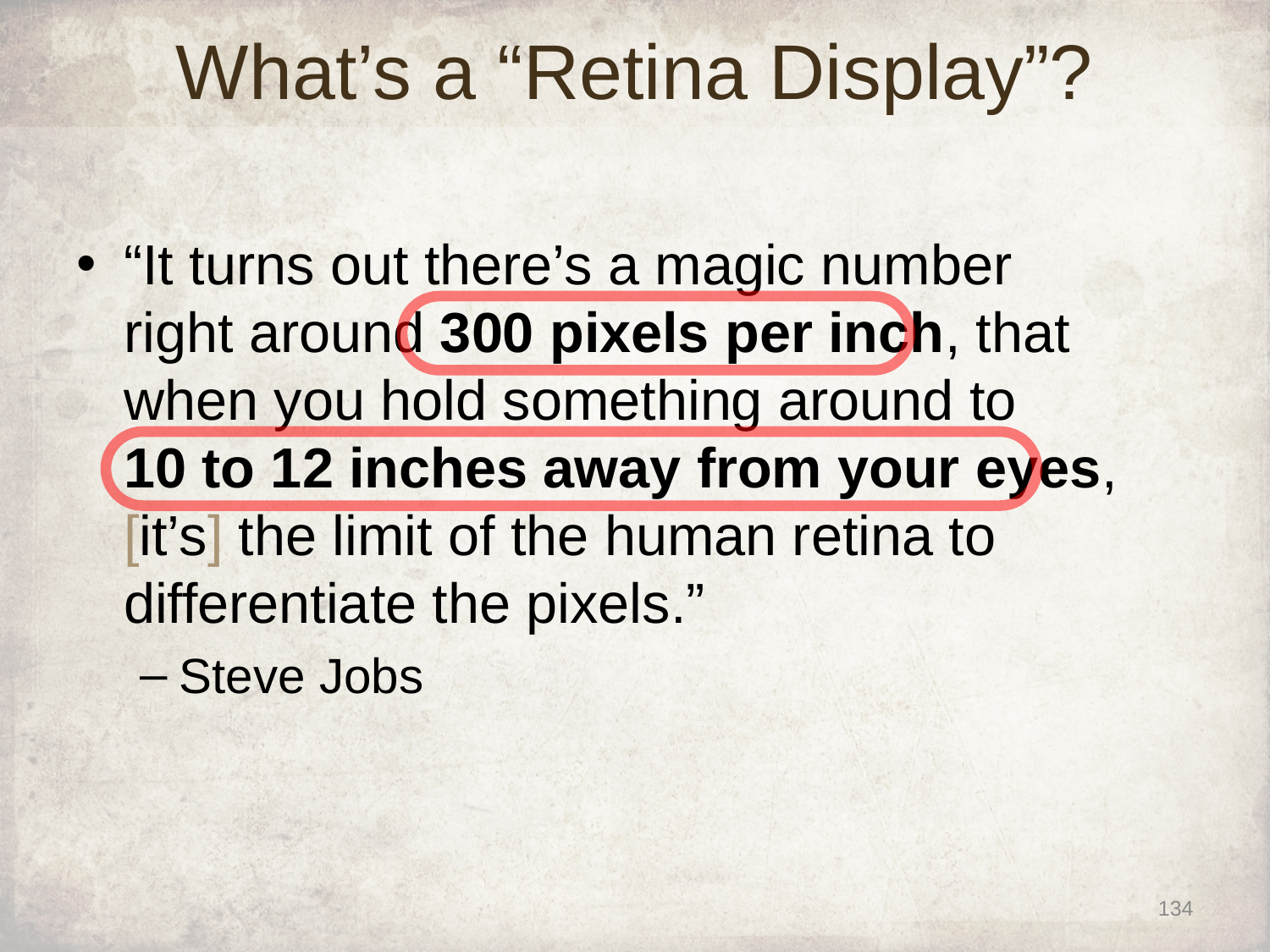

# What’s a “Retina Display”?
“It turns out there’s a magic number
right around 300 pixels per inch, that
when you hold something around to
10 to 12 inches away from your eyes,
[it’s] the limit of the human retina to
differentiate the pixels.”
Steve Jobs

134